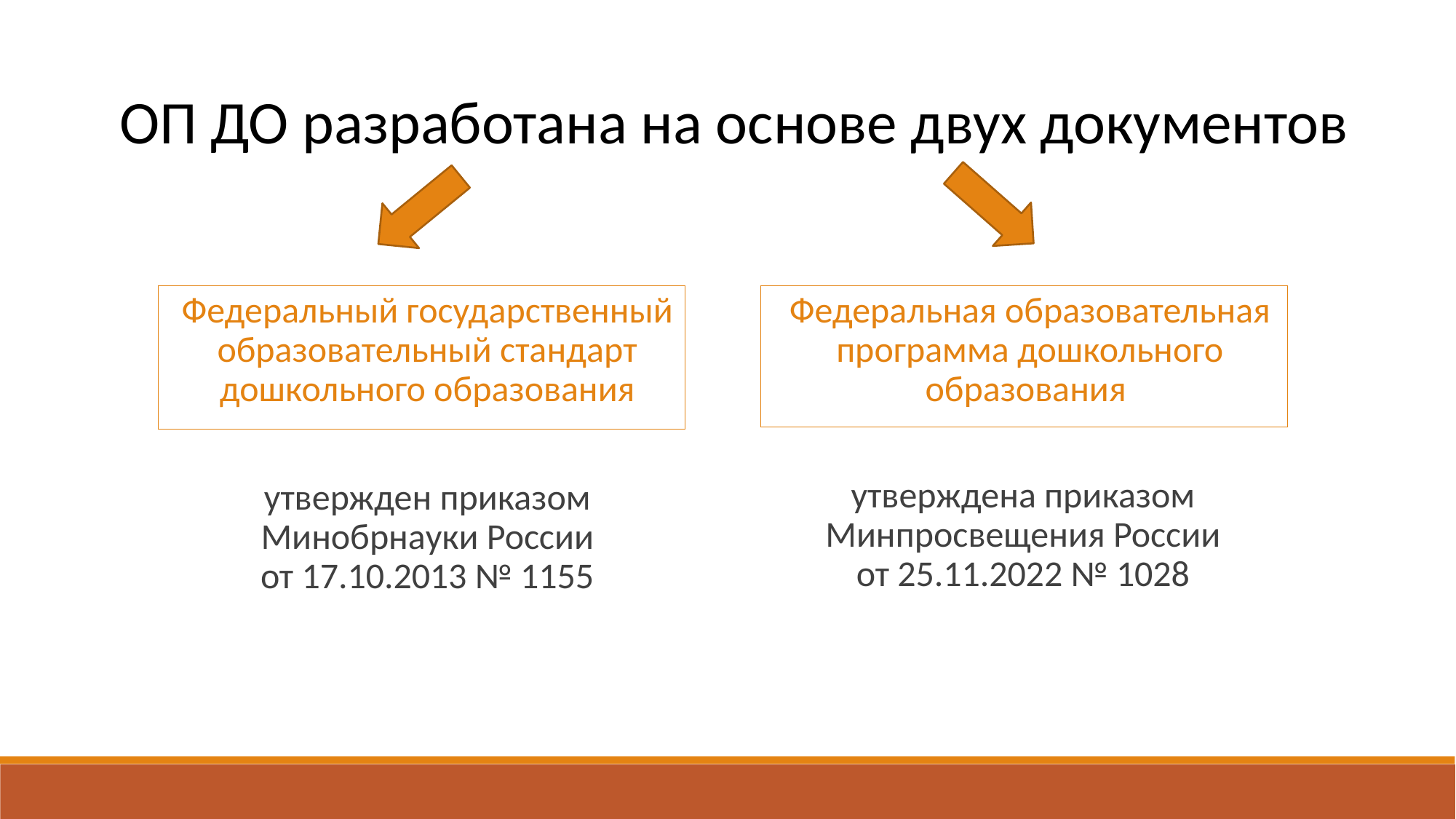

ОП ДО разработана на основе двух документов

Федеральный государственный образовательный стандарт дошкольного образования
Федеральная образовательная программа дошкольного образования
утверждена приказом Минпросвещения России
от 25.11.2022 № 1028
утвержден приказом Минобрнауки России
от 17.10.2013 № 1155